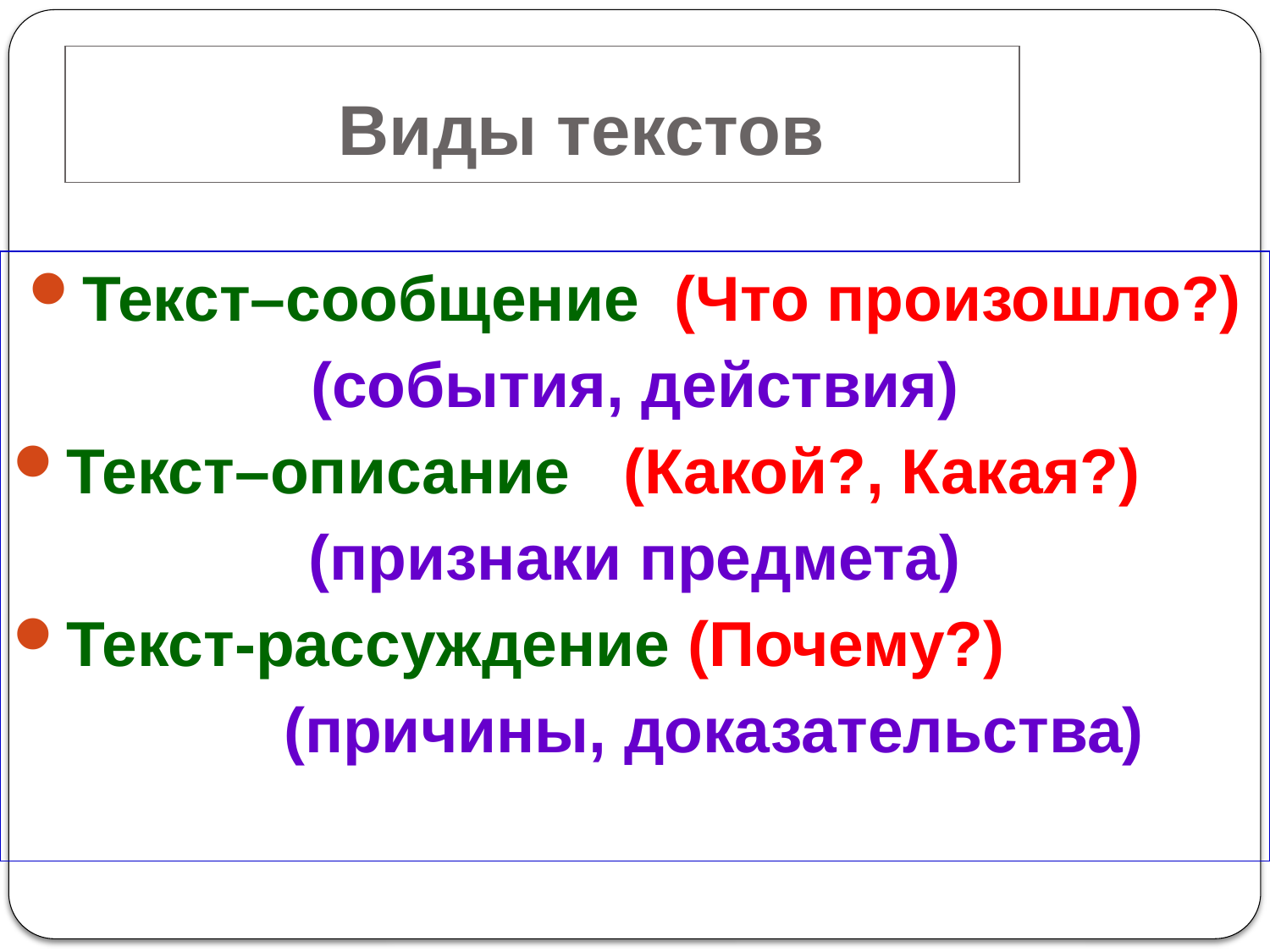

# Виды текстов
Текст–сообщение  (Что произошло?)
(события, действия)
Текст–описание   (Какой?, Какая?)
(признаки предмета)
Текст-рассуждение (Почему?)
         (причины, доказательства)